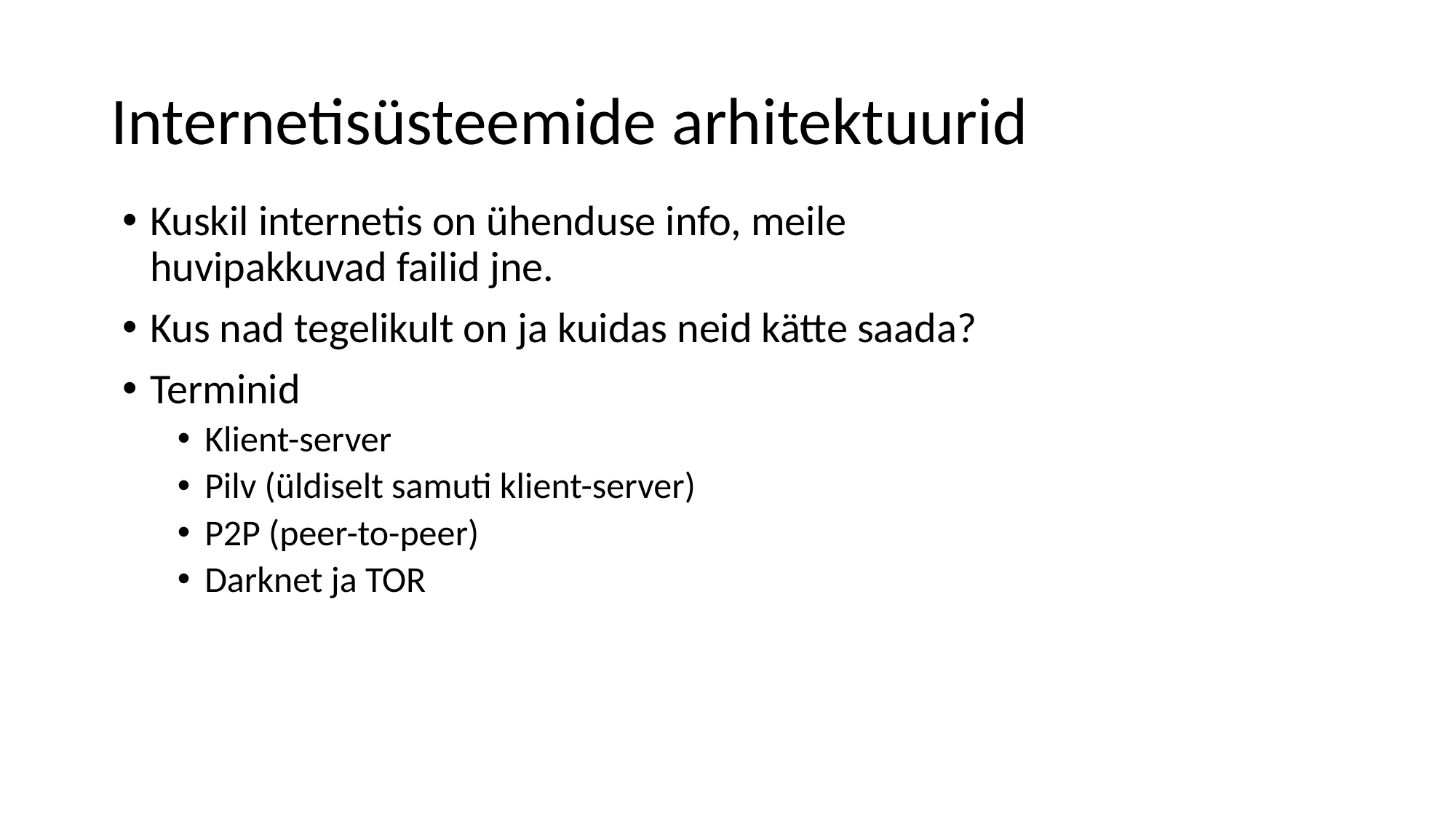

# Internetisüsteemide arhitektuurid
Kuskil internetis on ühenduse info, meile huvipakkuvad failid jne.
Kus nad tegelikult on ja kuidas neid kätte saada?
Terminid
Klient-server
Pilv (üldiselt samuti klient-server)
P2P (peer-to-peer)
Darknet ja TOR